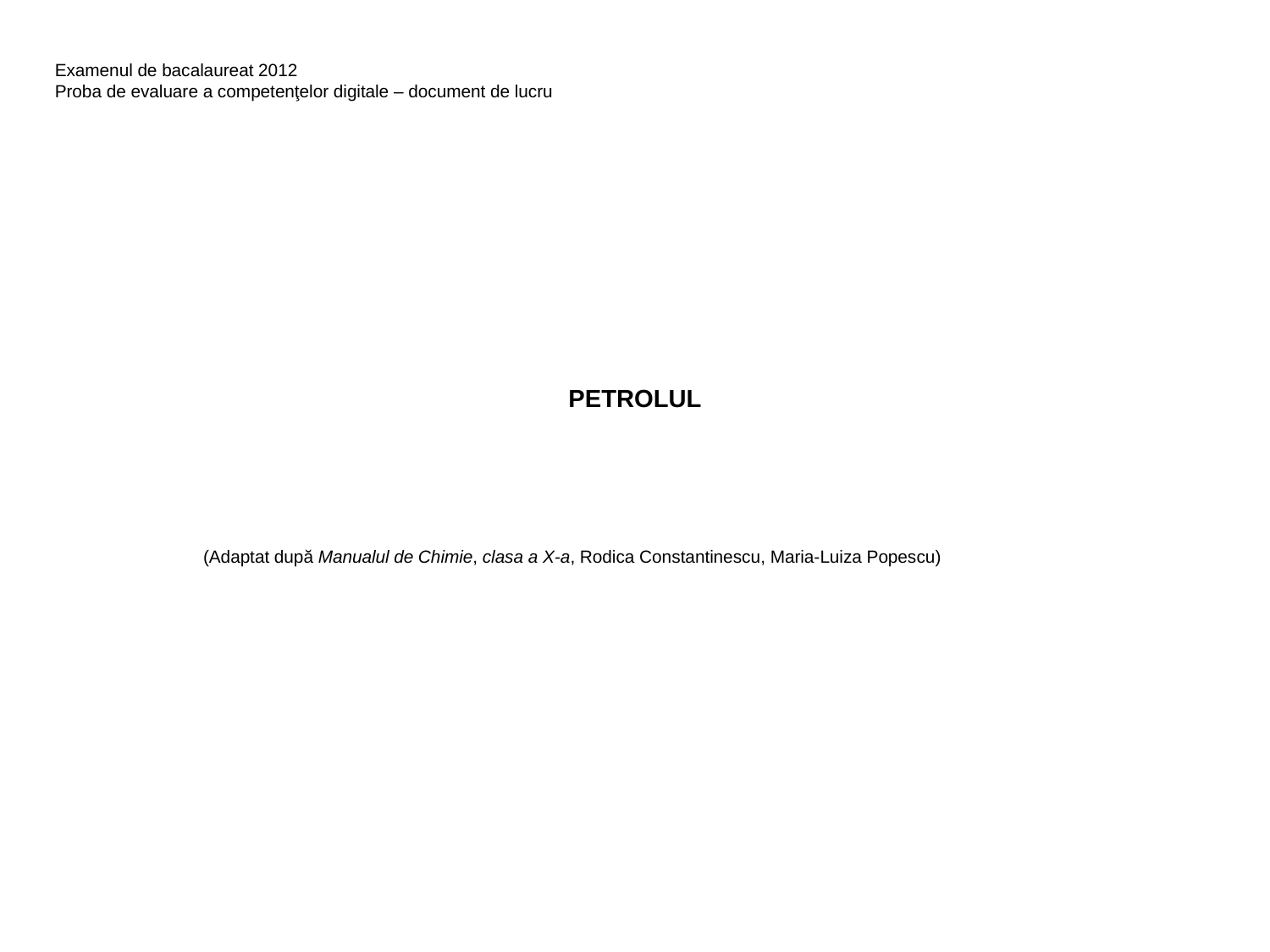

Examenul de bacalaureat 2012
Proba de evaluare a competenţelor digitale – document de lucru
# PETROLUL
(Adaptat după Manualul de Chimie, clasa a X-a, Rodica Constantinescu, Maria-Luiza Popescu)